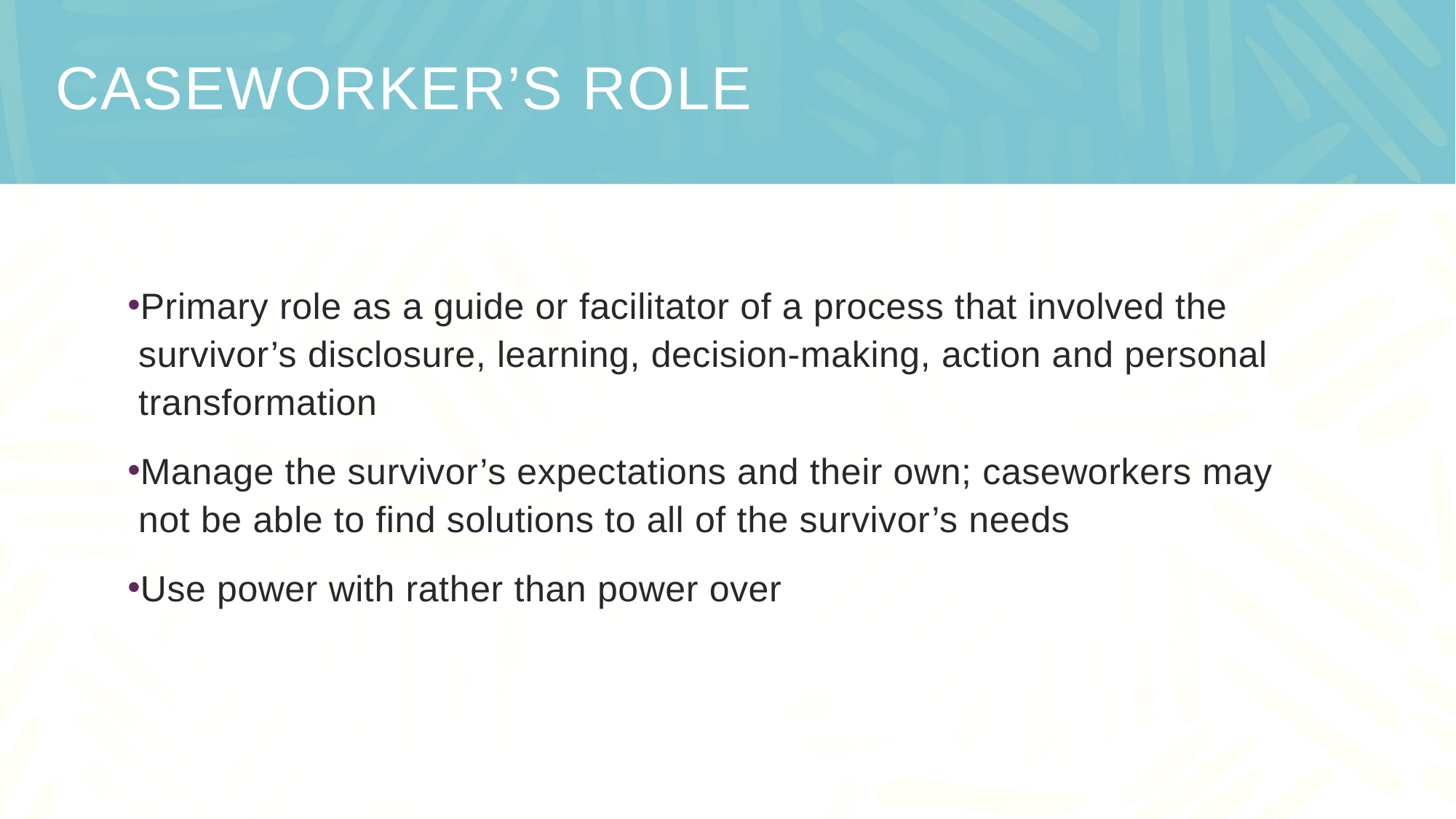

# Caseworker’s role
Primary role as a guide or facilitator of a process that involved the survivor’s disclosure, learning, decision-making, action and personal transformation
Manage the survivor’s expectations and their own; caseworkers may not be able to find solutions to all of the survivor’s needs
Use power with rather than power over